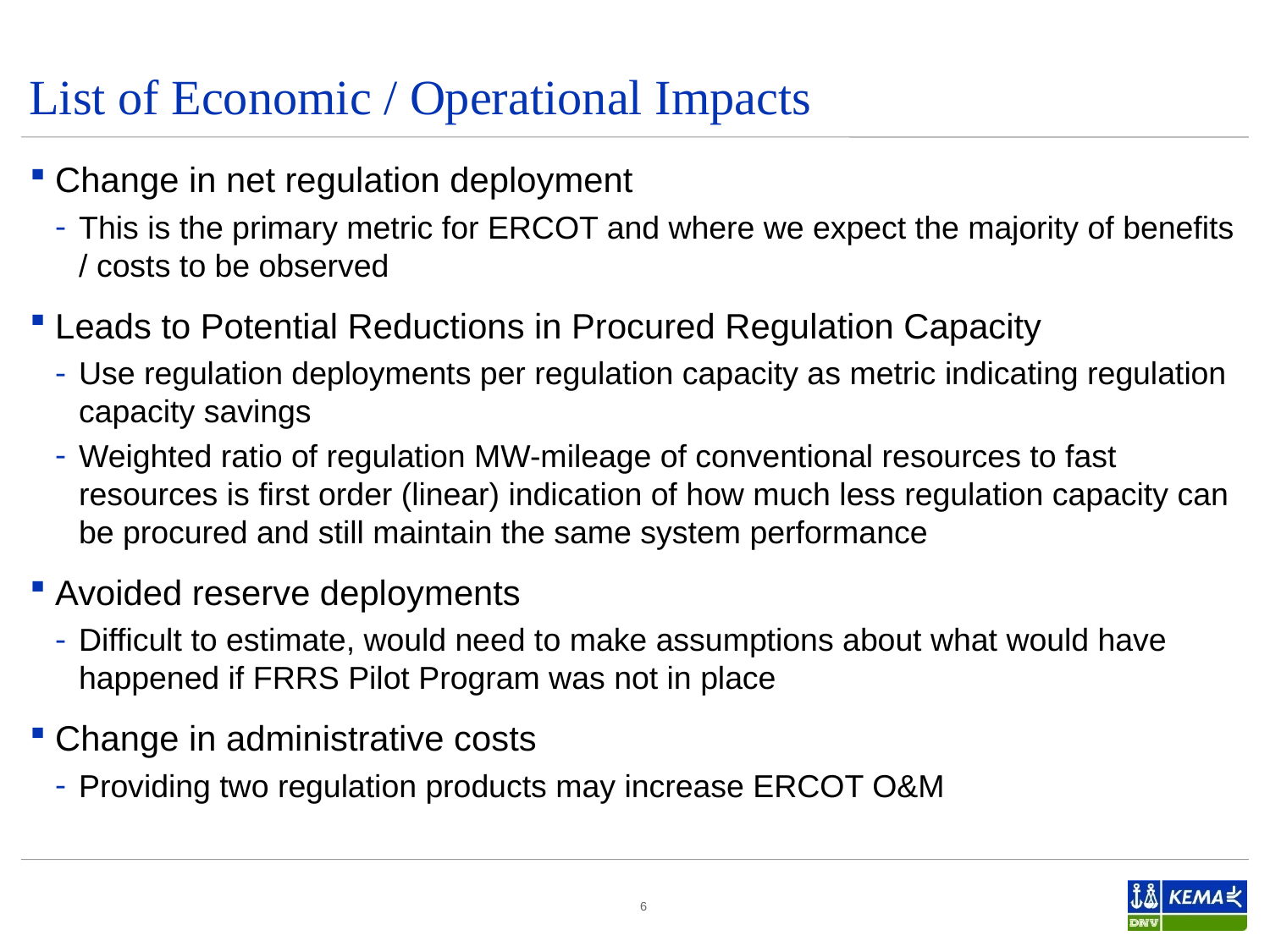

# List of Economic / Operational Impacts
Change in net regulation deployment
This is the primary metric for ERCOT and where we expect the majority of benefits / costs to be observed
Leads to Potential Reductions in Procured Regulation Capacity
Use regulation deployments per regulation capacity as metric indicating regulation capacity savings
Weighted ratio of regulation MW-mileage of conventional resources to fast resources is first order (linear) indication of how much less regulation capacity can be procured and still maintain the same system performance
Avoided reserve deployments
Difficult to estimate, would need to make assumptions about what would have happened if FRRS Pilot Program was not in place
Change in administrative costs
Providing two regulation products may increase ERCOT O&M
6